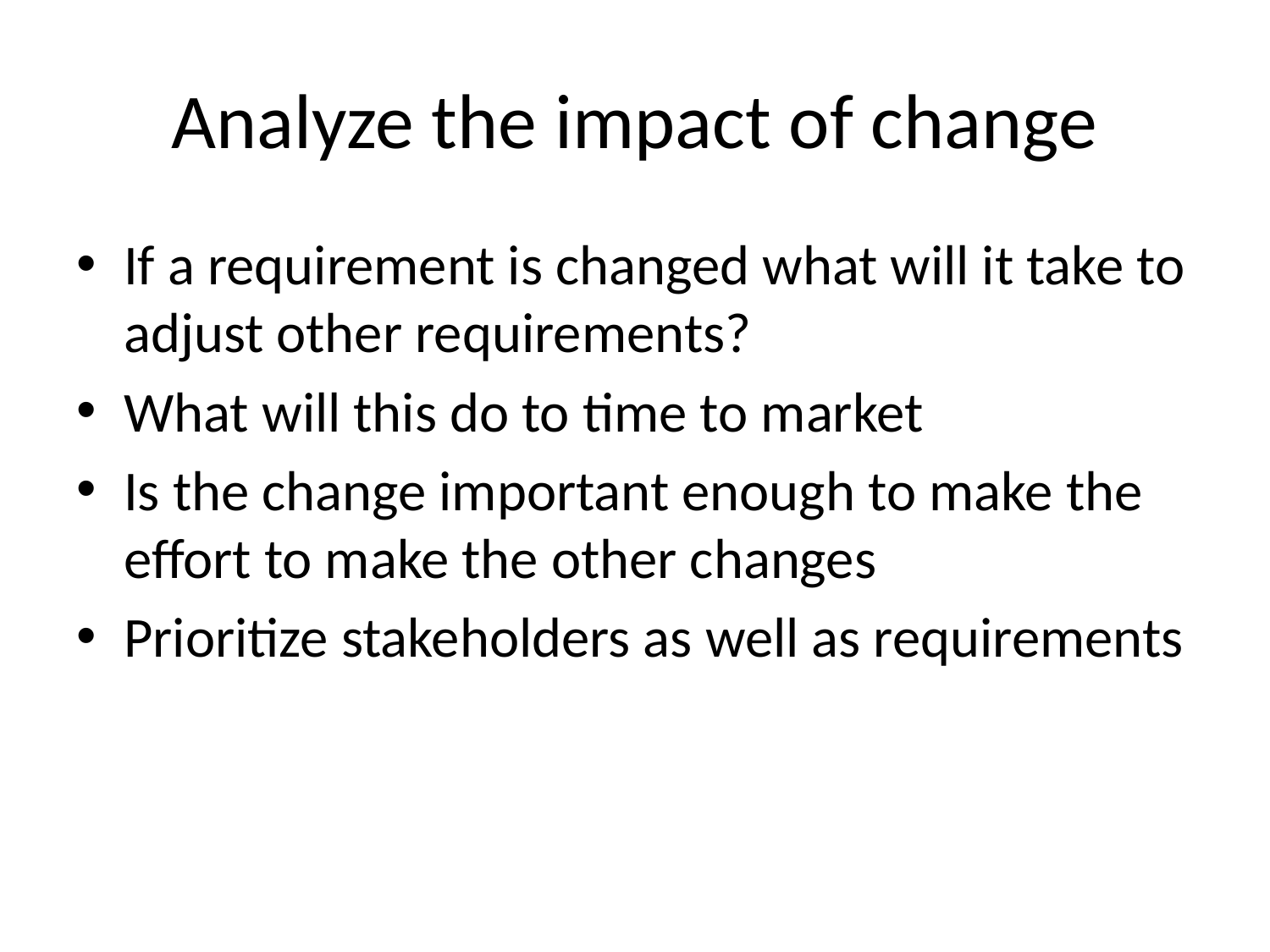

# Analyze the impact of change
If a requirement is changed what will it take to adjust other requirements?
What will this do to time to market
Is the change important enough to make the effort to make the other changes
Prioritize stakeholders as well as requirements